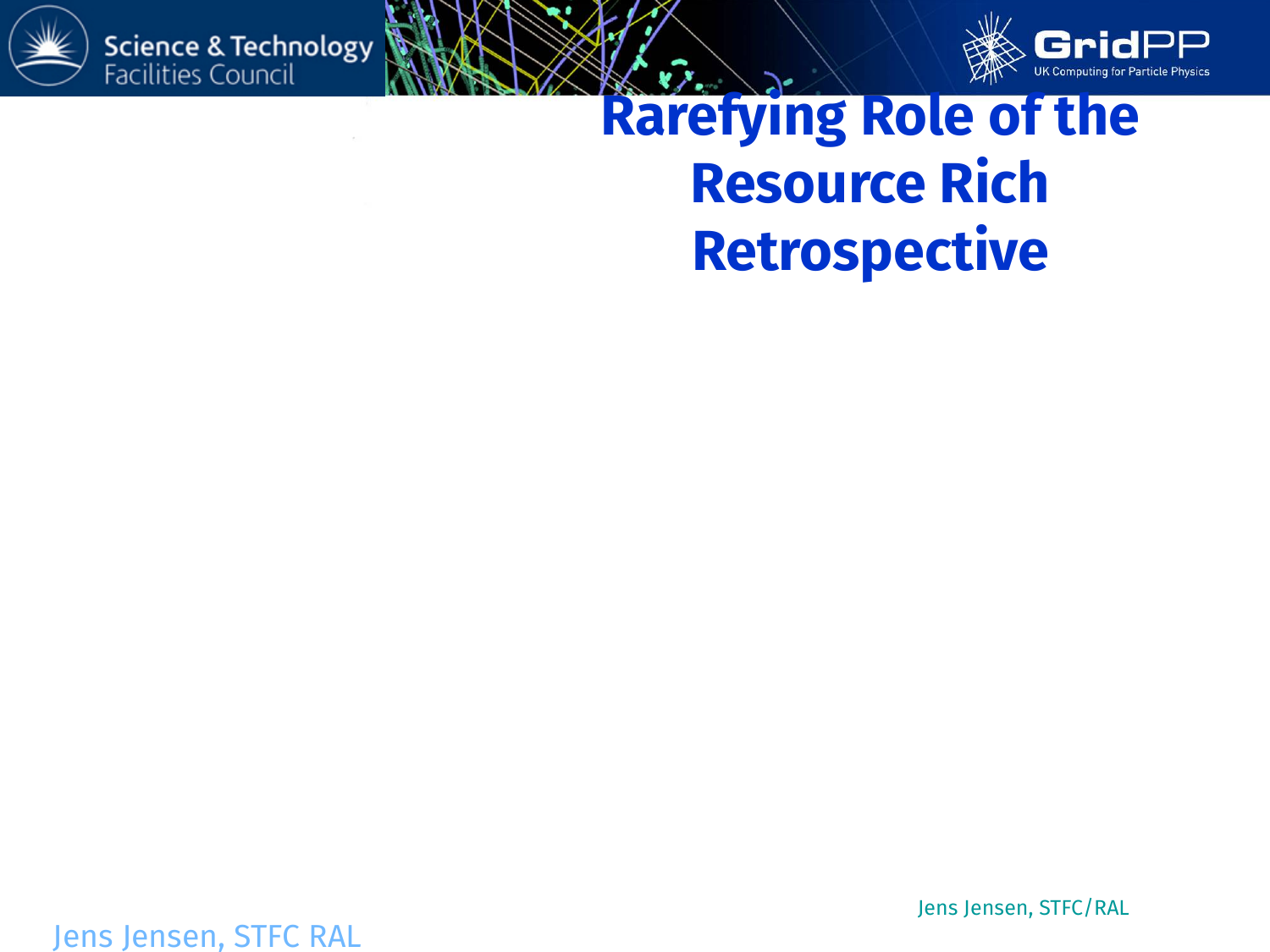

# Rarefying Role of the Resource Rich Retrospective